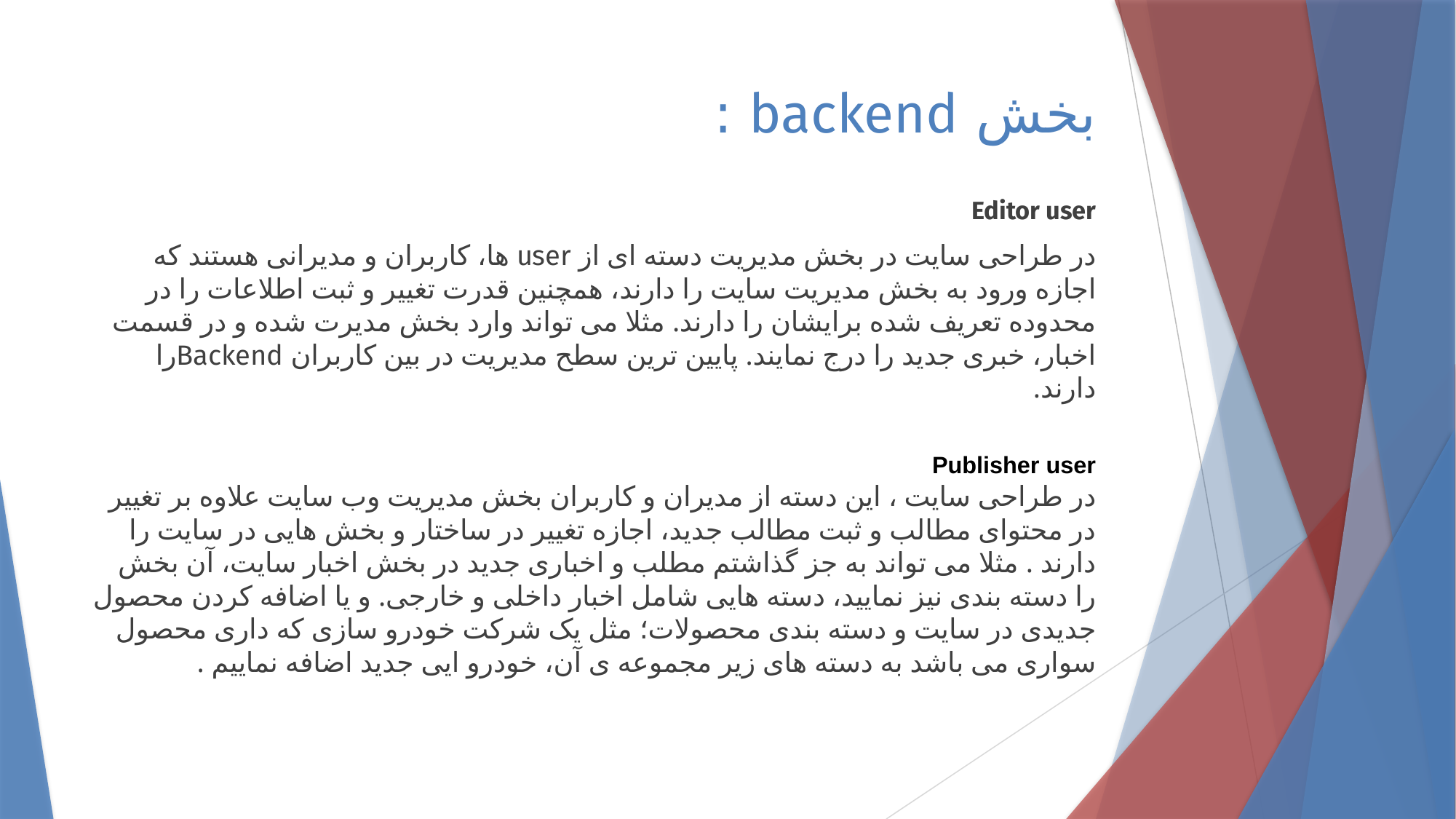

# بخش backend :
Editor user
در طراحی سایت در بخش مدیریت دسته ای از user ها، کاربران و مدیرانی هستند که اجازه ورود به بخش مدیریت سایت را دارند، همچنین قدرت تغییر و ثبت اطلاعات را در محدوده تعریف شده برایشان را دارند. مثلا می تواند وارد بخش مدیرت شده و در قسمت اخبار، خبری جدید را درج نمایند. پایین ترین سطح مدیریت در بین کاربران Backendرا دارند.

Publisher user
در طراحی سایت ، این دسته از مدیران و کاربران بخش مدیریت وب سایت علاوه بر تغییر در محتوای مطالب و ثبت مطالب جدید، اجازه تغییر در ساختار و بخش هایی در سایت را دارند . مثلا می تواند به جز گذاشتم مطلب و اخباری جدید در بخش اخبار سایت، آن بخش را دسته بندی نیز نمایید، دسته هایی شامل اخبار داخلی و خارجی. و یا اضافه کردن محصول جدیدی در سایت و دسته بندی محصولات؛ مثل یک شرکت خودرو سازی که داری محصول سواری می باشد به دسته های زیر مجموعه ی آن، خودرو ایی جدید اضافه نماییم .